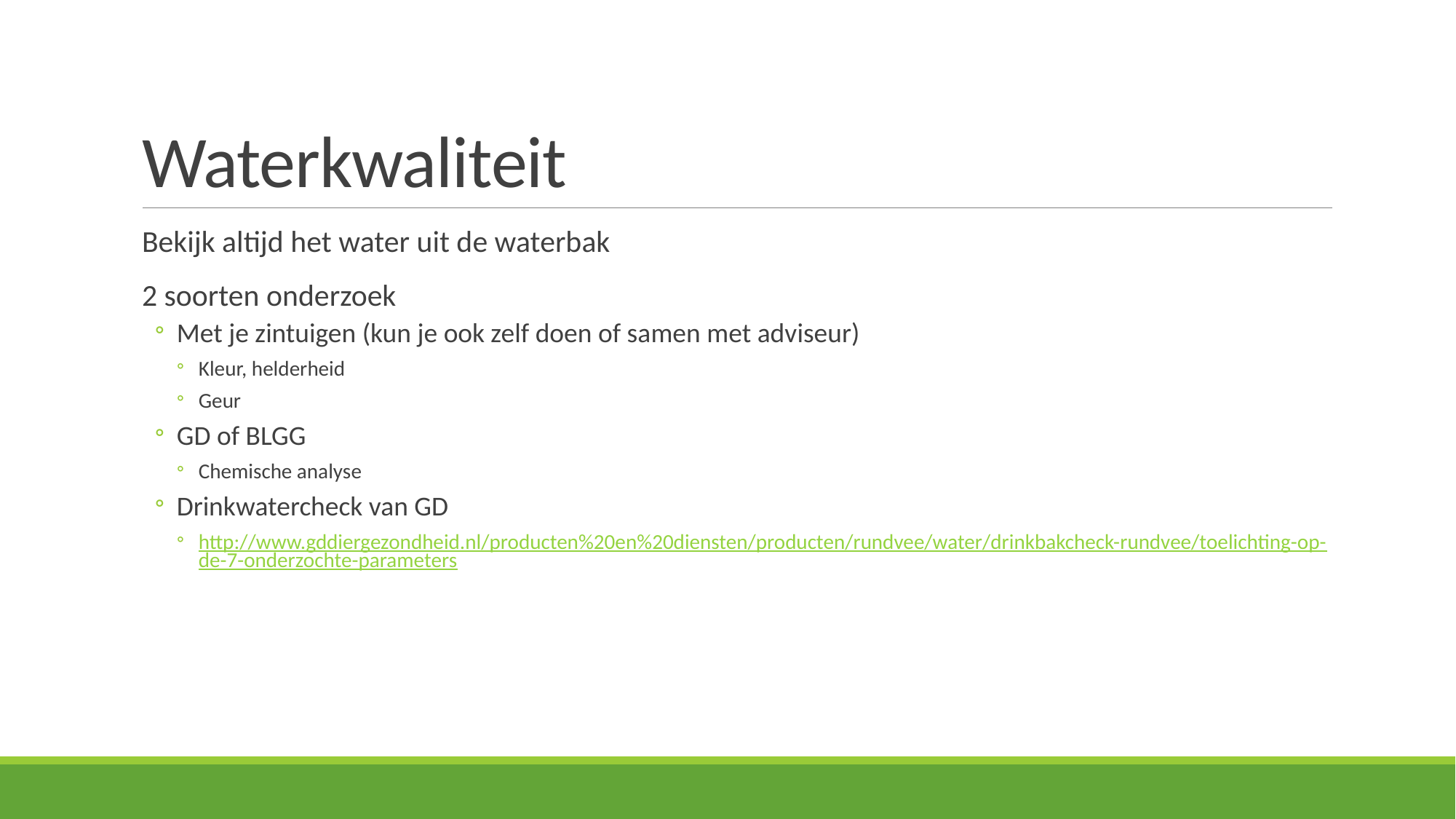

# Waterkwaliteit
Bekijk altijd het water uit de waterbak
2 soorten onderzoek
Met je zintuigen (kun je ook zelf doen of samen met adviseur)
Kleur, helderheid
Geur
GD of BLGG
Chemische analyse
Drinkwatercheck van GD
http://www.gddiergezondheid.nl/producten%20en%20diensten/producten/rundvee/water/drinkbakcheck-rundvee/toelichting-op-de-7-onderzochte-parameters